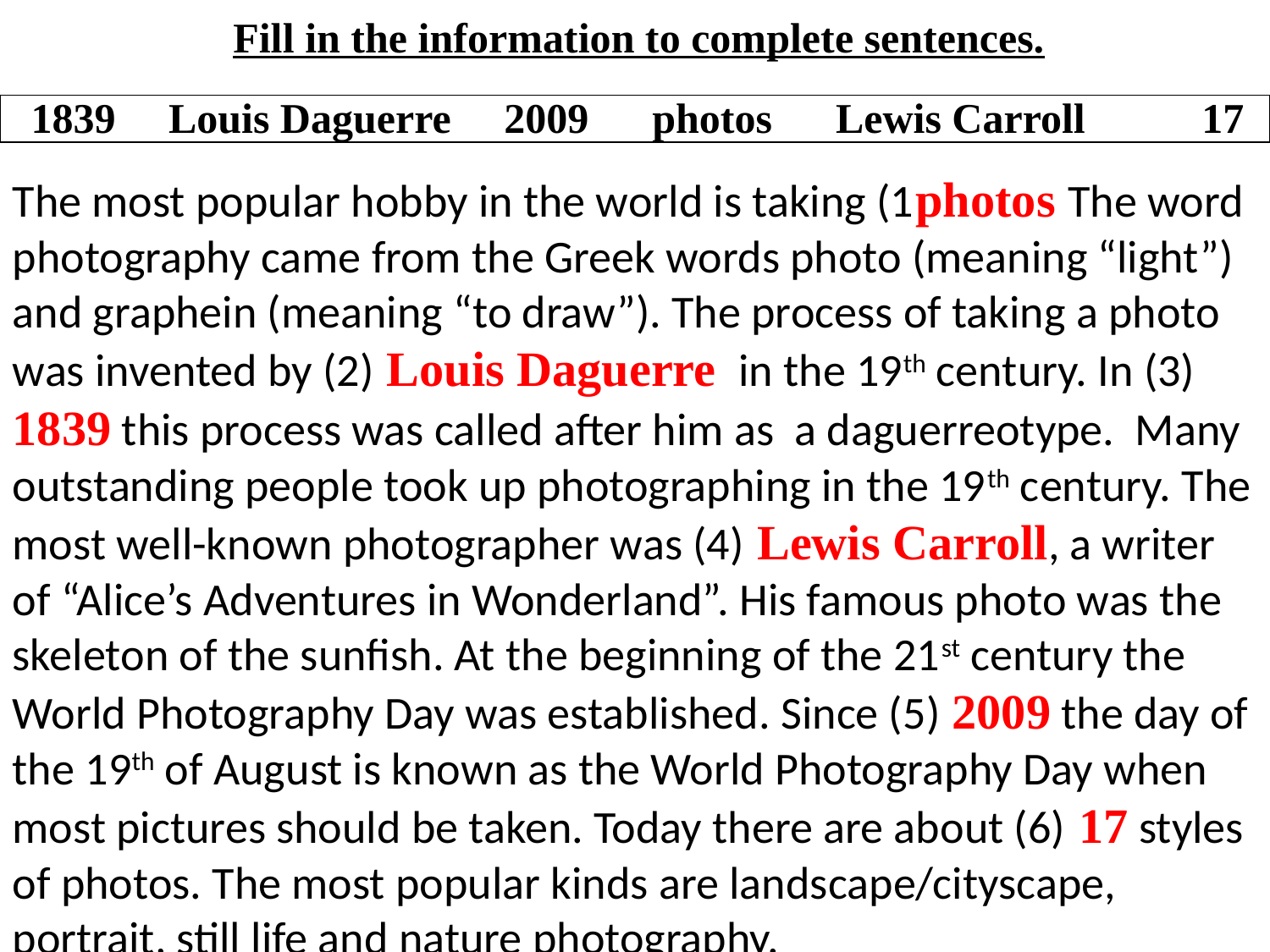

Fill in the information to complete sentences.
| 1839 Louis Daguerre 2009 photos Lewis Carroll 17 |
| --- |
The most popular hobby in the world is taking (1photos The word photography came from the Greek words photo (meaning “light”) and graphein (meaning “to draw”). The process of taking a photo was invented by (2) Louis Daguerre  in the 19th century. In (3) 1839 this process was called after him as  a daguerreotype.  Many outstanding people took up photographing in the 19th century. The most well-known photographer was (4) Lewis Carroll, a writer of “Alice’s Adventures in Wonderland”. His famous photo was the skeleton of the sunfish. At the beginning of the 21st century the World Photography Day was established. Since (5) 2009 the day of the 19th of August is known as the World Photography Day when most pictures should be taken. Today there are about (6) 17 styles of photos. The most popular kinds are landscape/cityscape, portrait, still life and nature photography.